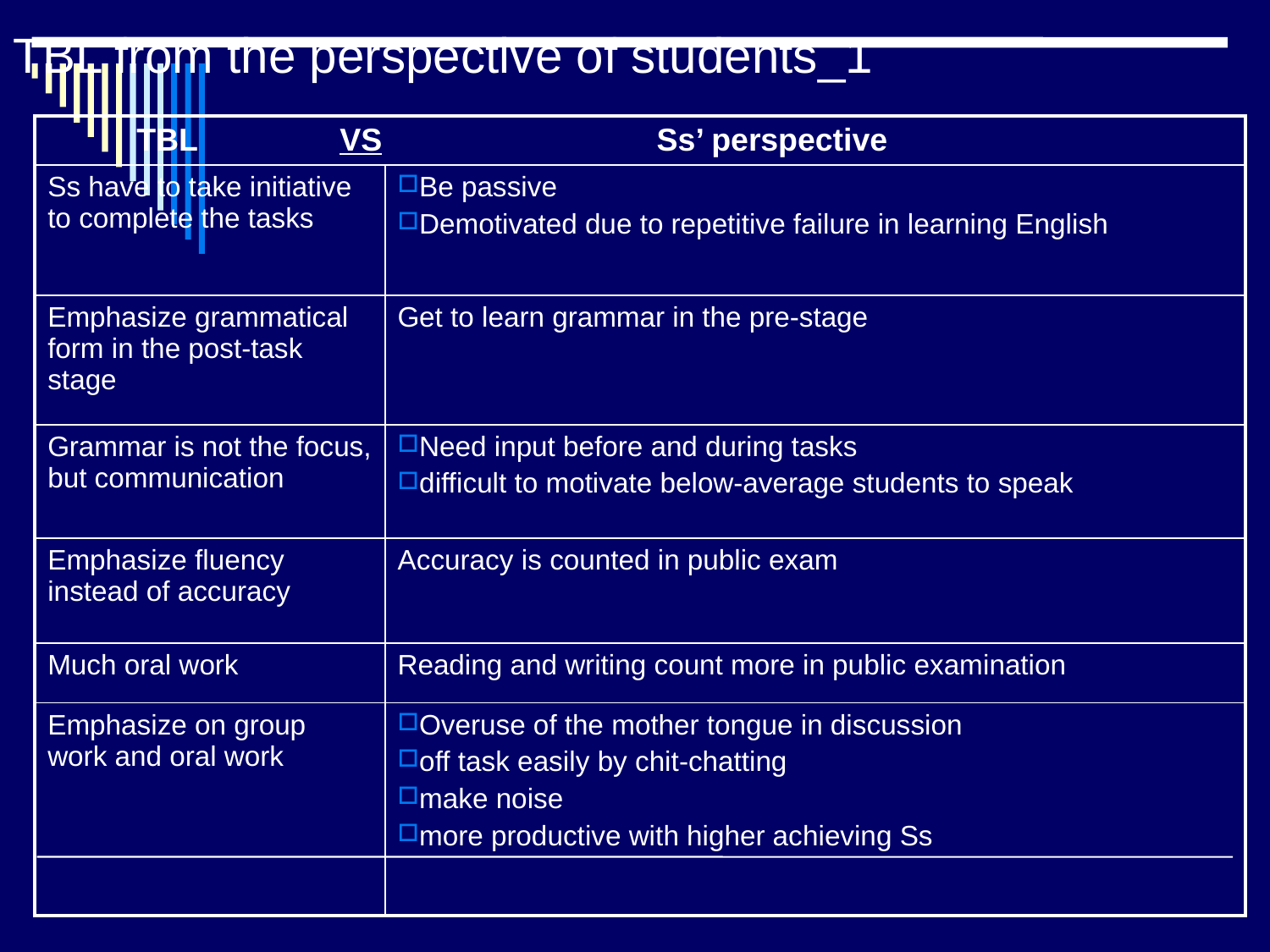

TBL from the perspective of students_1
| TBL VS Ss’ perspective |  |
| --- | --- |
| Ss have to take initiative to complete the tasks | Be passive Demotivated due to repetitive failure in learning English |
| Emphasize grammatical form in the post-task stage | Get to learn grammar in the pre-stage |
| Grammar is not the focus, but communication | Need input before and during tasks difficult to motivate below-average students to speak |
| Emphasize fluency instead of accuracy | Accuracy is counted in public exam |
| Much oral work | Reading and writing count more in public examination |
| Emphasize on group work and oral work | Overuse of the mother tongue in discussion off task easily by chit-chatting make noise more productive with higher achieving Ss |